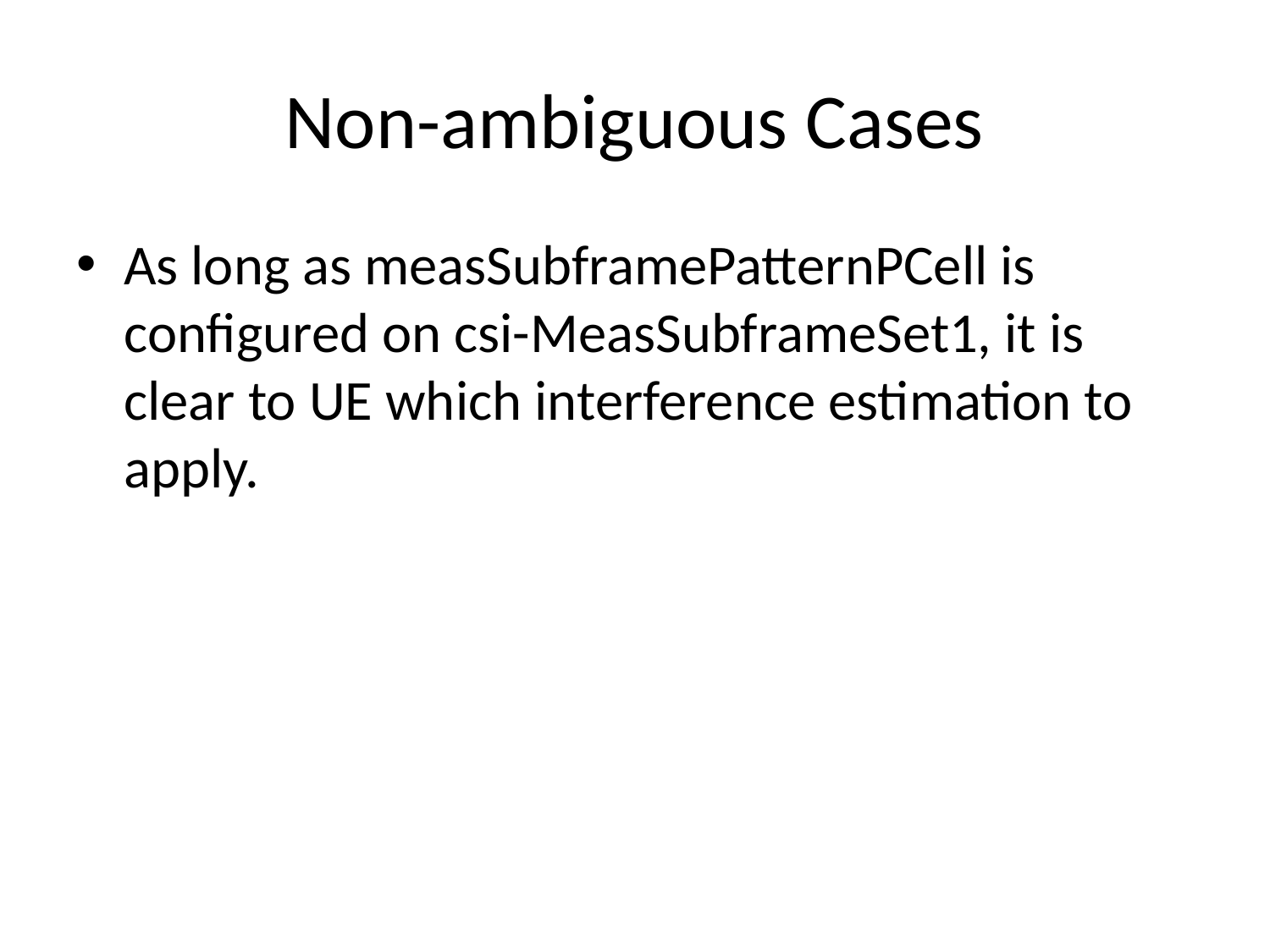

# Non-ambiguous Cases
As long as measSubframePatternPCell is configured on csi-MeasSubframeSet1, it is clear to UE which interference estimation to apply.